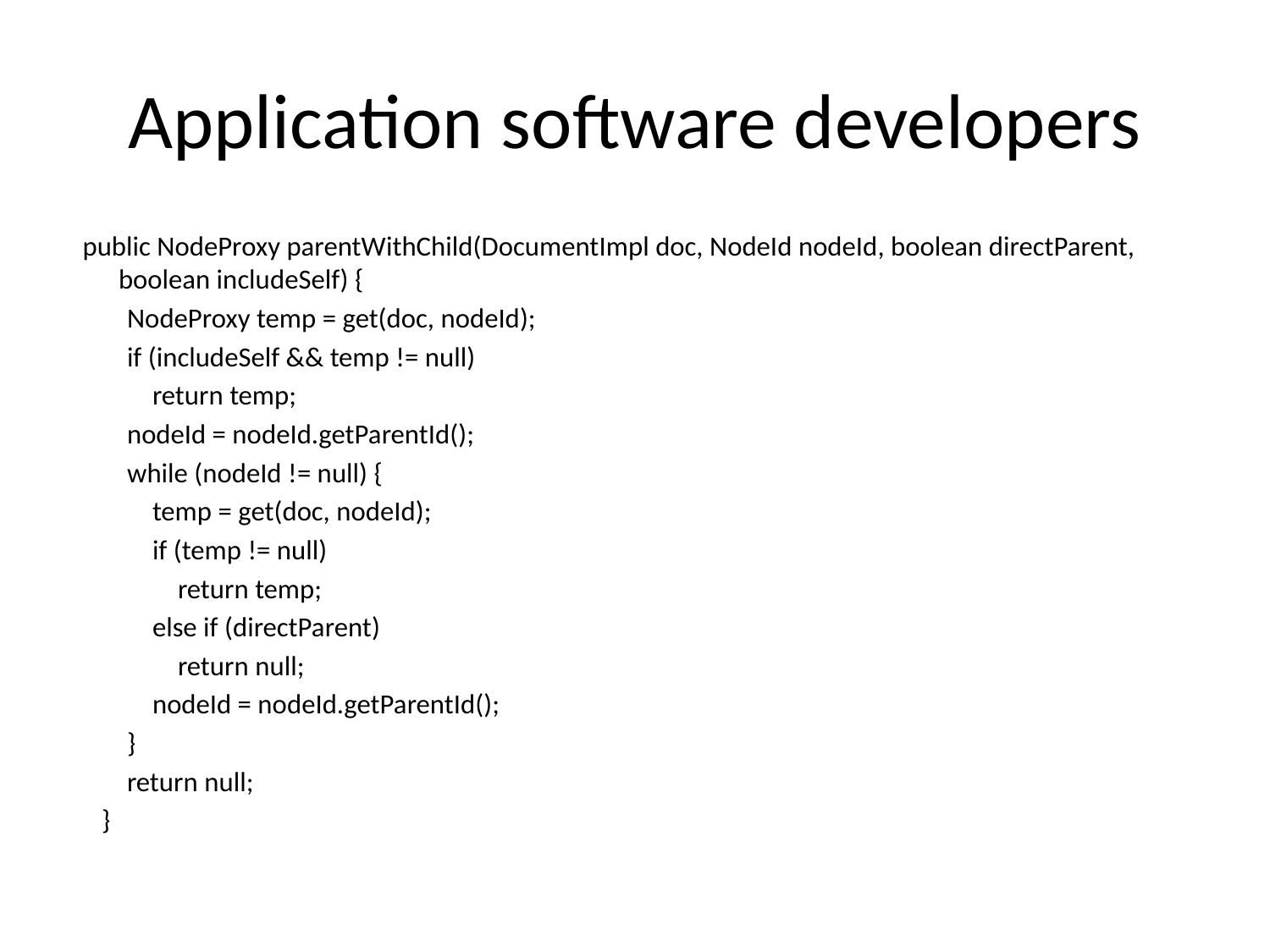

# Application software developers
 public NodeProxy parentWithChild(DocumentImpl doc, NodeId nodeId, boolean directParent, boolean includeSelf) {
        NodeProxy temp = get(doc, nodeId);
        if (includeSelf && temp != null)
            return temp;
        nodeId = nodeId.getParentId();
        while (nodeId != null) {
            temp = get(doc, nodeId);
            if (temp != null)
                return temp;
            else if (directParent)
                return null;
            nodeId = nodeId.getParentId();
        }
        return null;
    }